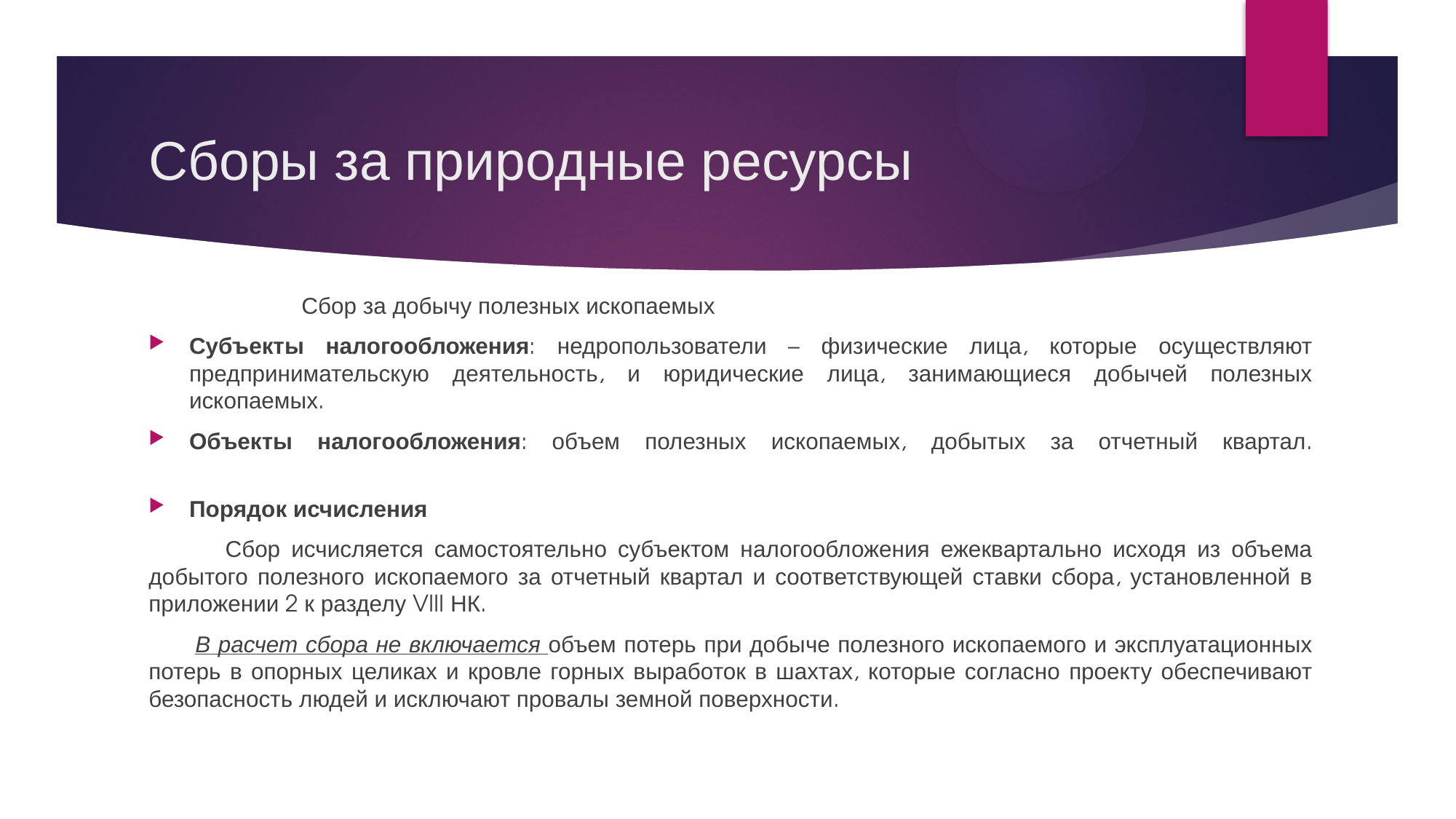

# Сборы за природные ресурсы
                        Сбор за добычу полезных ископаемых
Субъекты налогообложения: недропользователи – физические лица, которые осуществляют предпринимательскую деятельность, и юридические лица, занимающиеся добычей полезных ископаемых.
Объекты налогообложения: объем полезных ископаемых, добытых за отчетный квартал.
Порядок исчисления
       Сбор исчисляется самостоятельно субъектом налогообложения ежеквартально исходя из объема добытого полезного ископаемого за отчетный квартал и соответствующей ставки сбора, установленной в приложении 2 к разделу VIII НК.
      В расчет сбора не включается объем потерь при добыче полезного ископаемого и эксплуатационных потерь в опорных целиках и кровле горных выработок в шахтах, которые согласно проекту обеспечивают безопасность людей и исключают провалы земной поверхности.